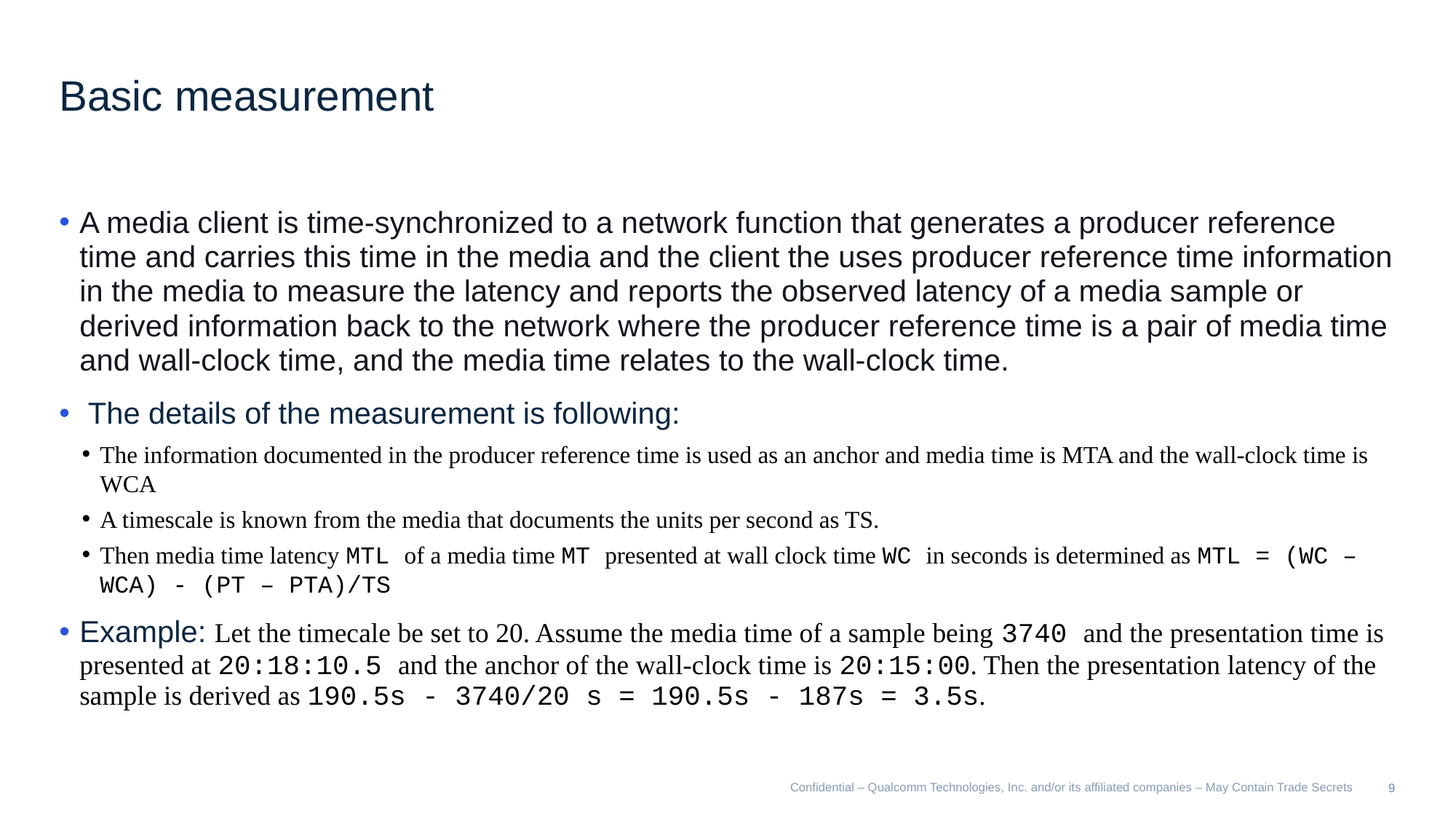

# Basic measurement

A media client is time-synchronized to a network function that generates a producer reference time and carries this time in the media and the client the uses producer reference time information in the media to measure the latency and reports the observed latency of a media sample or derived information back to the network where the producer reference time is a pair of media time and wall-clock time, and the media time relates to the wall-clock time.
 The details of the measurement is following:
The information documented in the producer reference time is used as an anchor and media time is MTA and the wall-clock time is WCA
A timescale is known from the media that documents the units per second as TS.
Then media time latency MTL of a media time MT presented at wall clock time WC in seconds is determined as MTL = (WC – WCA) - (PT – PTA)/TS
Example: Let the timecale be set to 20. Assume the media time of a sample being 3740 and the presentation time is presented at 20:18:10.5 and the anchor of the wall-clock time is 20:15:00. Then the presentation latency of the sample is derived as 190.5s - 3740/20 s = 190.5s - 187s = 3.5s.